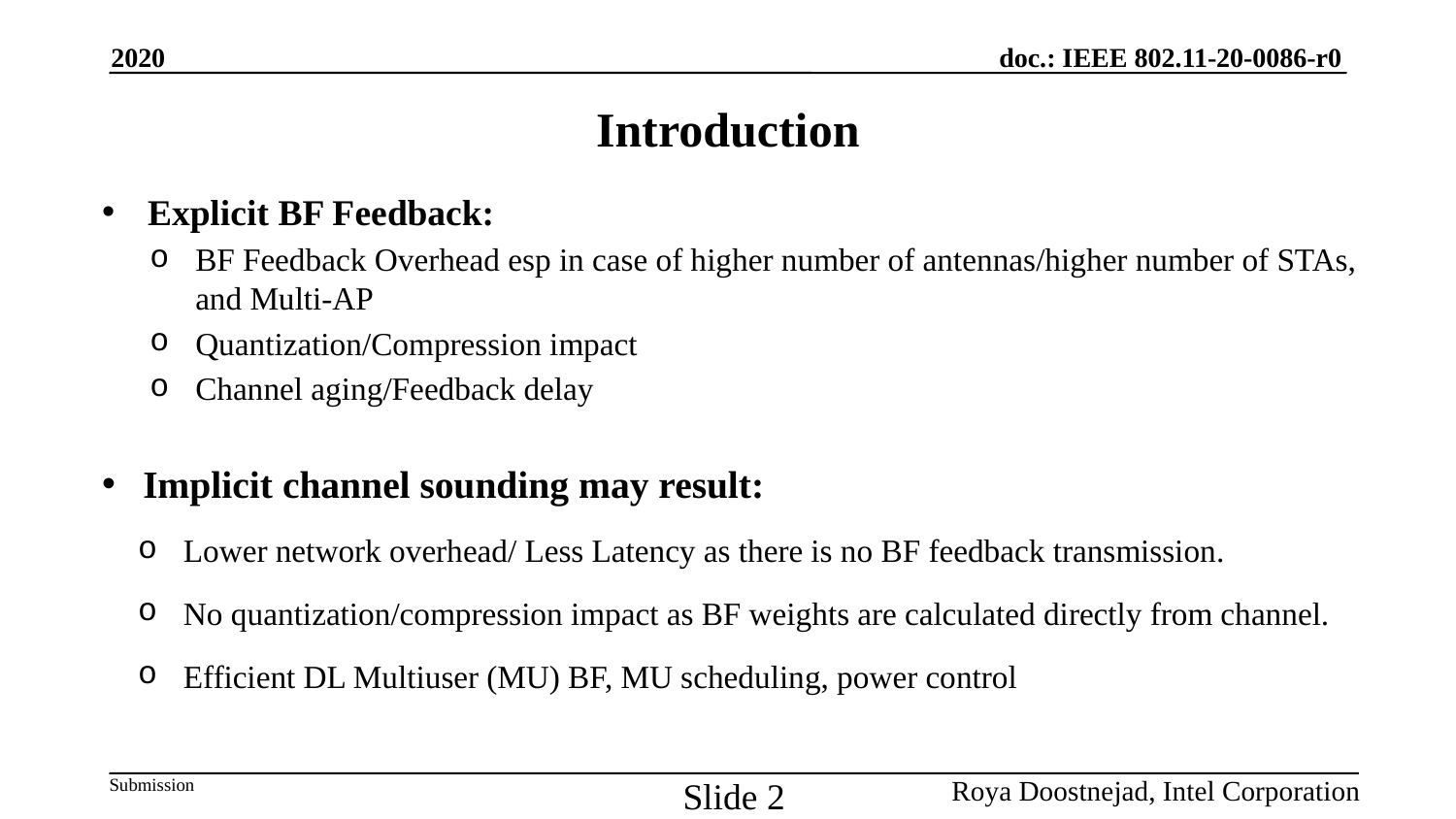

2020
# Introduction
Explicit BF Feedback:
BF Feedback Overhead esp in case of higher number of antennas/higher number of STAs, and Multi-AP
Quantization/Compression impact
Channel aging/Feedback delay

Implicit channel sounding may result:
Lower network overhead/ Less Latency as there is no BF feedback transmission.
No quantization/compression impact as BF weights are calculated directly from channel.
Efficient DL Multiuser (MU) BF, MU scheduling, power control

Slide 2
Roya Doostnejad, Intel Corporation